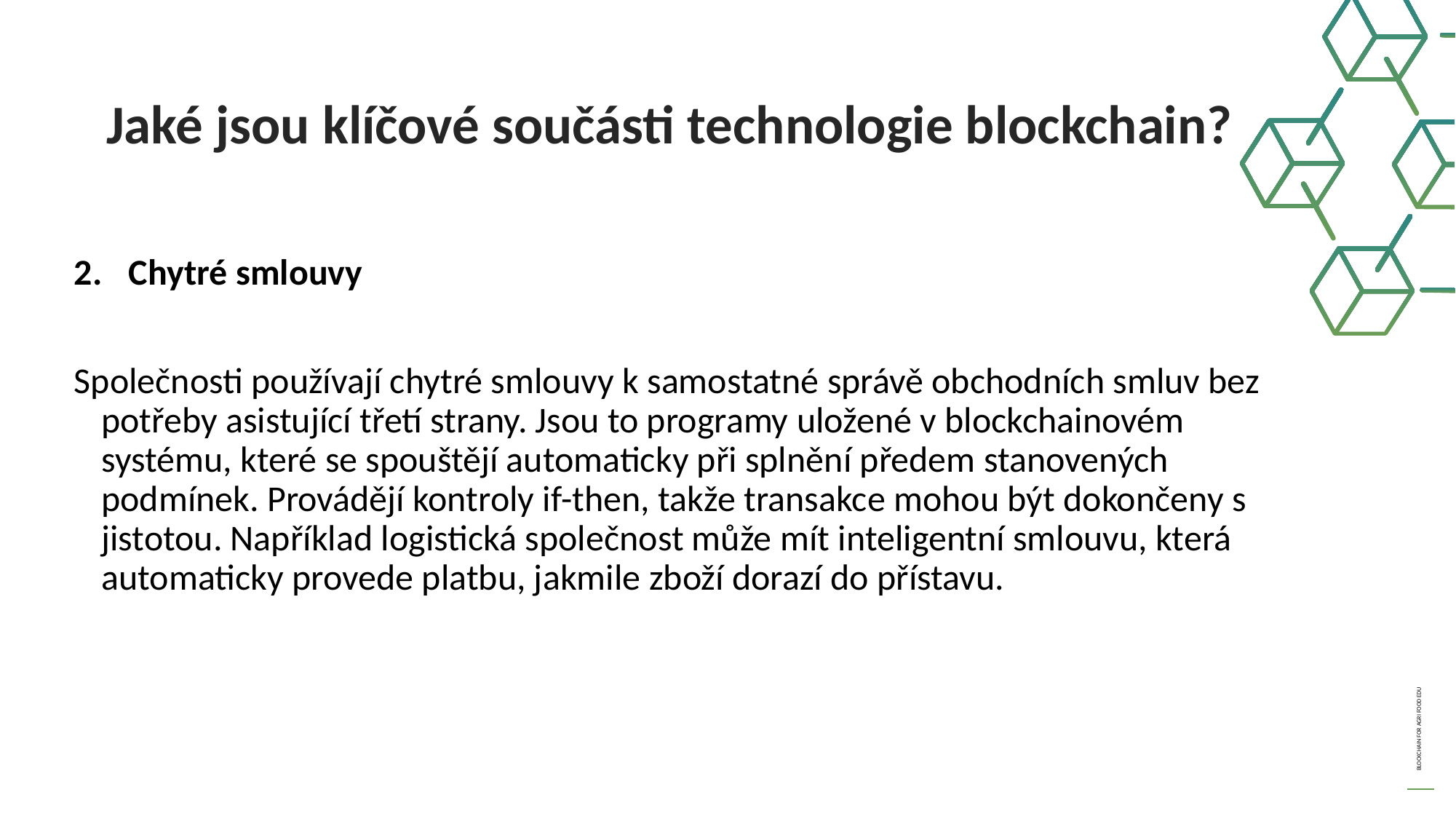

Jaké jsou klíčové součásti technologie blockchain?
Chytré smlouvy

Společnosti používají chytré smlouvy k samostatné správě obchodních smluv bez potřeby asistující třetí strany. Jsou to programy uložené v blockchainovém systému, které se spouštějí automaticky při splnění předem stanovených podmínek. Provádějí kontroly if-then, takže transakce mohou být dokončeny s jistotou. Například logistická společnost může mít inteligentní smlouvu, která automaticky provede platbu, jakmile zboží dorazí do přístavu.